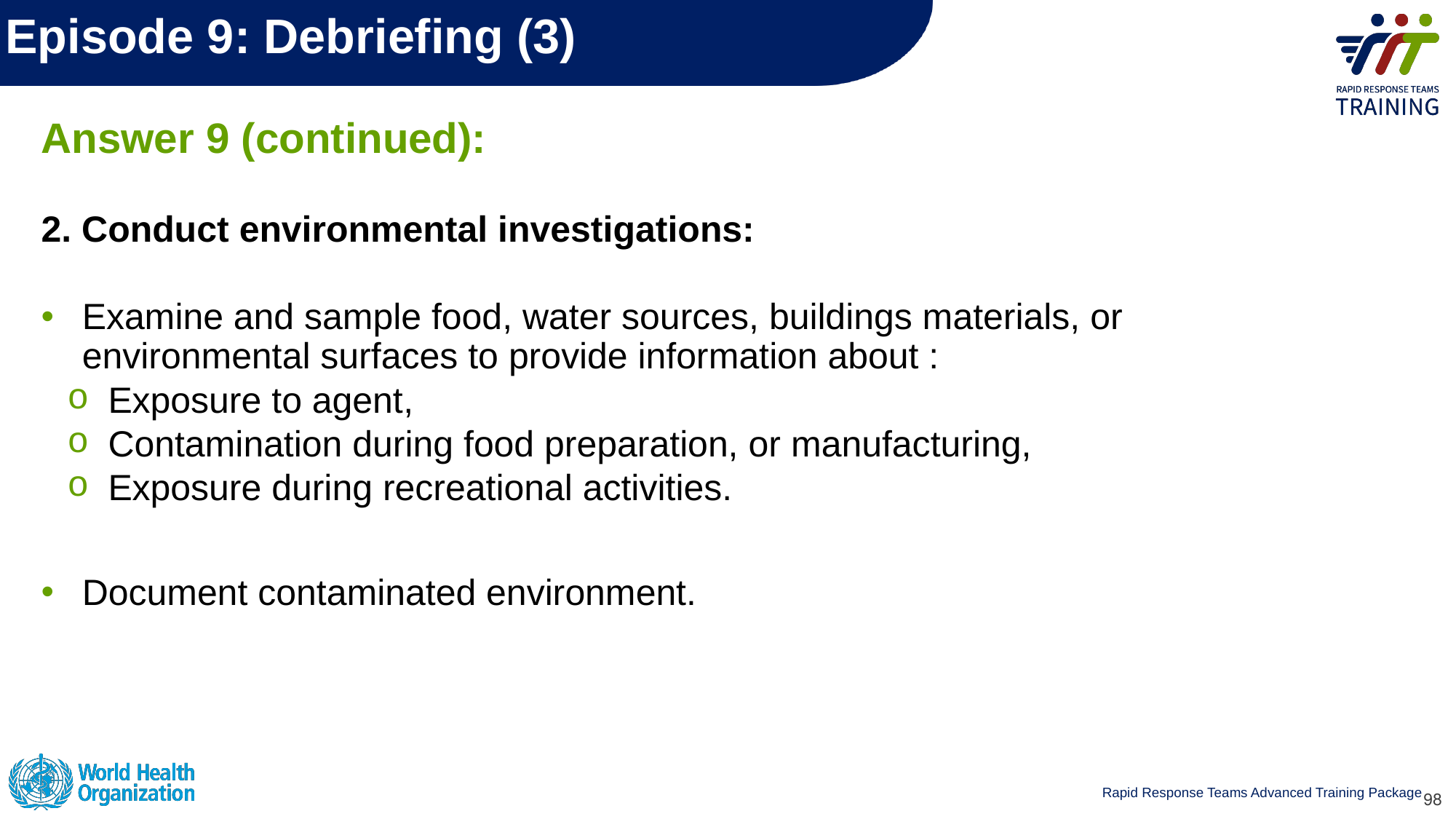

# Episode 9: Debriefing (3)
Answer 9 (continued):

2. Conduct environmental investigations:

Examine and sample food, water sources, buildings materials, or environmental surfaces to provide information about :
Exposure to agent,
Contamination during food preparation, or manufacturing,
Exposure during recreational activities.

Document contaminated environment.